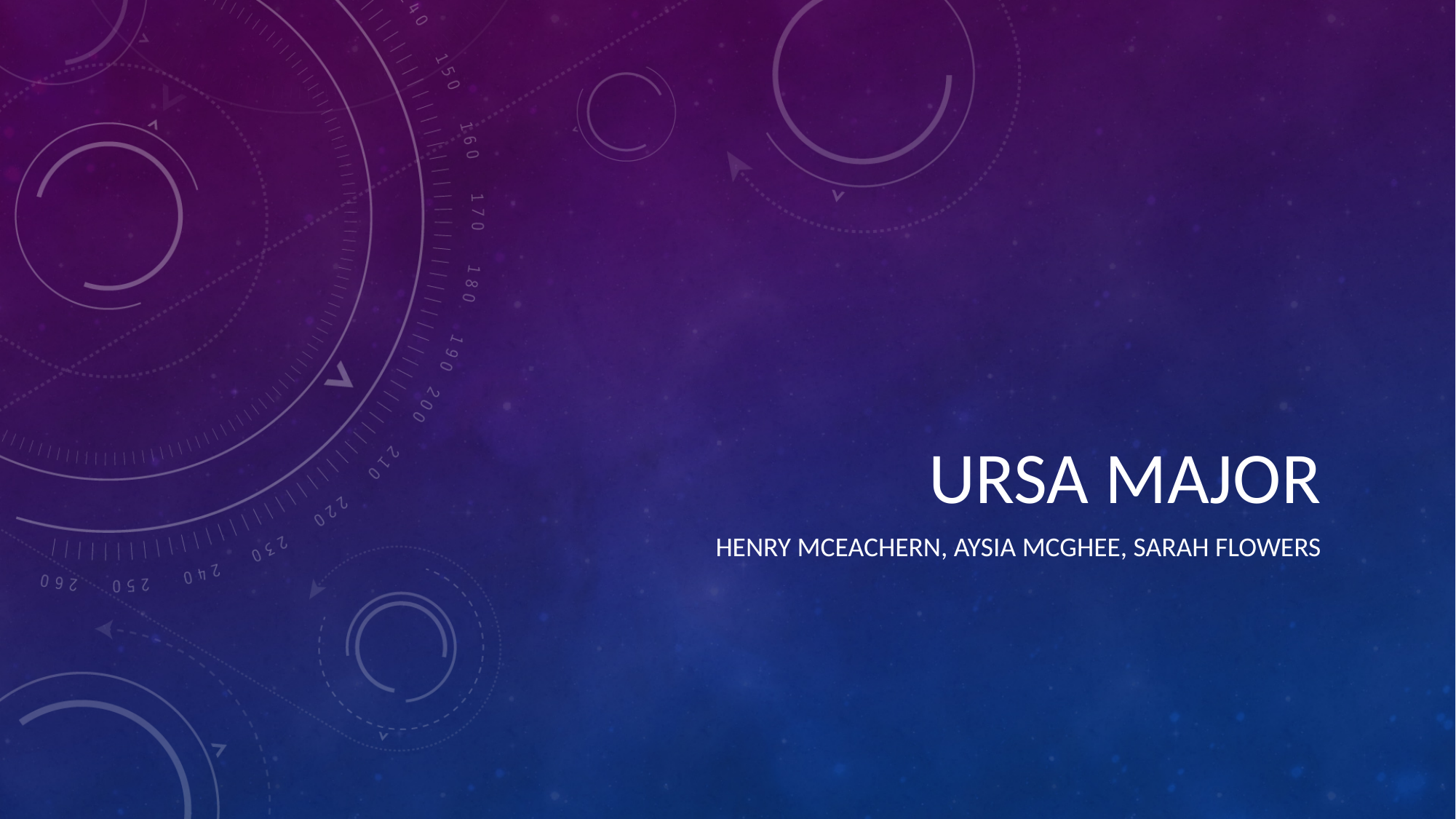

# Ursa major
Henry mceachern, aysia mcghee, sarah flowers